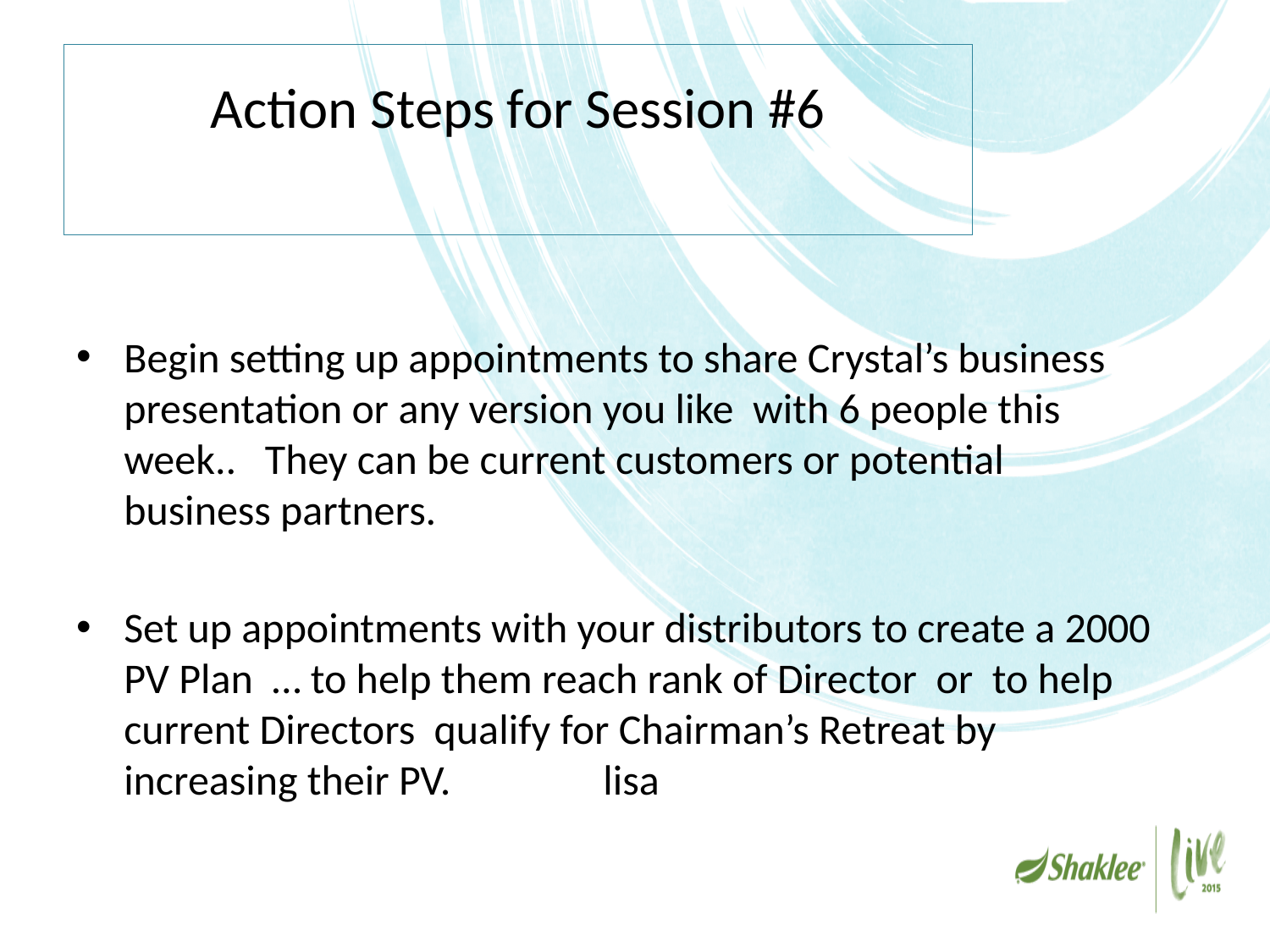

# Action Steps for Session #6

Begin setting up appointments to share Crystal’s business presentation or any version you like  with 6 people this week..   They can be current customers or potential business partners.

Set up appointments with your distributors to create a 2000 PV Plan  … to help them reach rank of Director  or  to help current Directors  qualify for Chairman’s Retreat by increasing their PV.                lisa